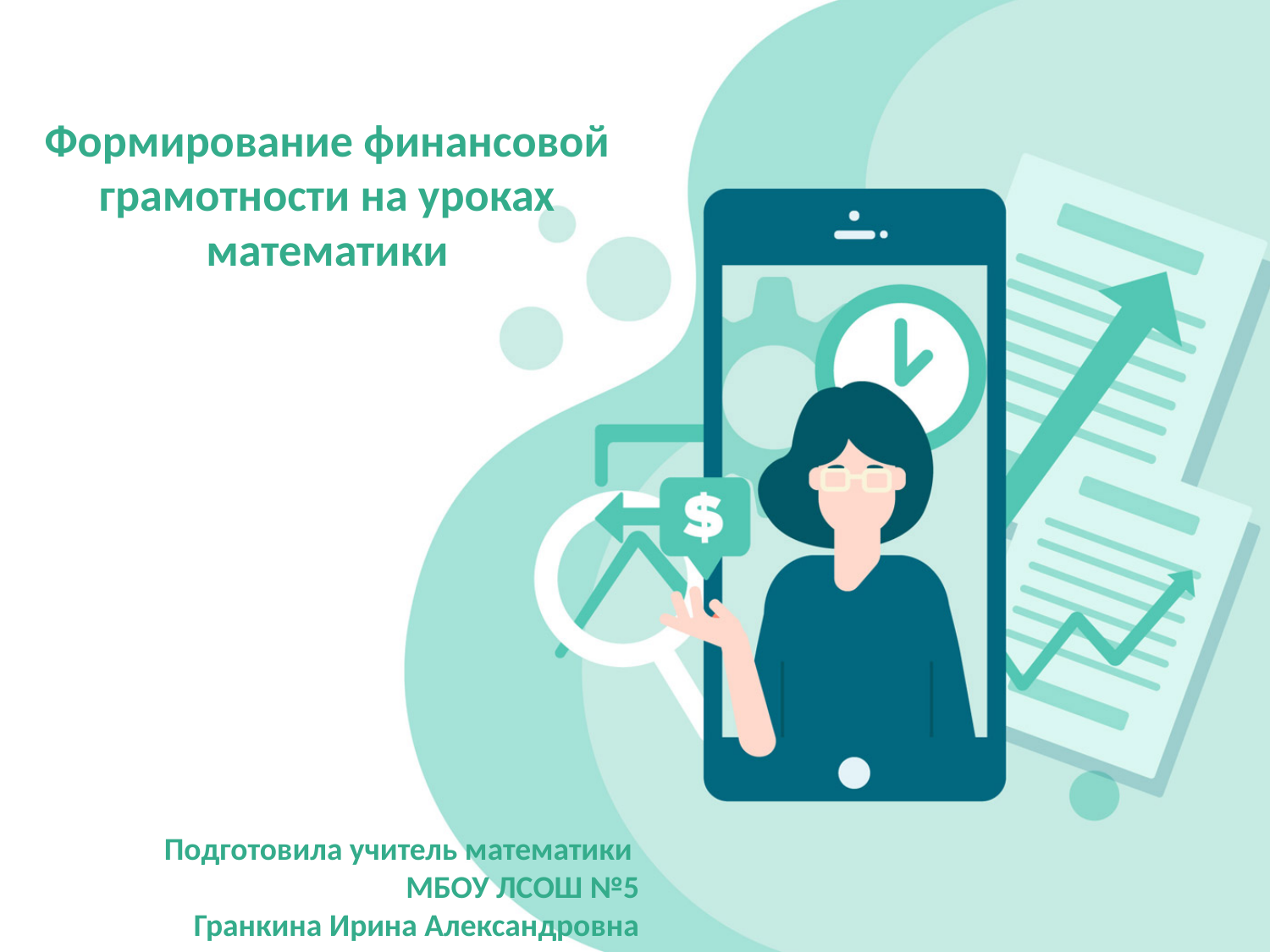

Формирование финансовой грамотности на уроках математики
# Подготовила учитель математики МБОУ ЛСОШ №5 Гранкина Ирина Александровна